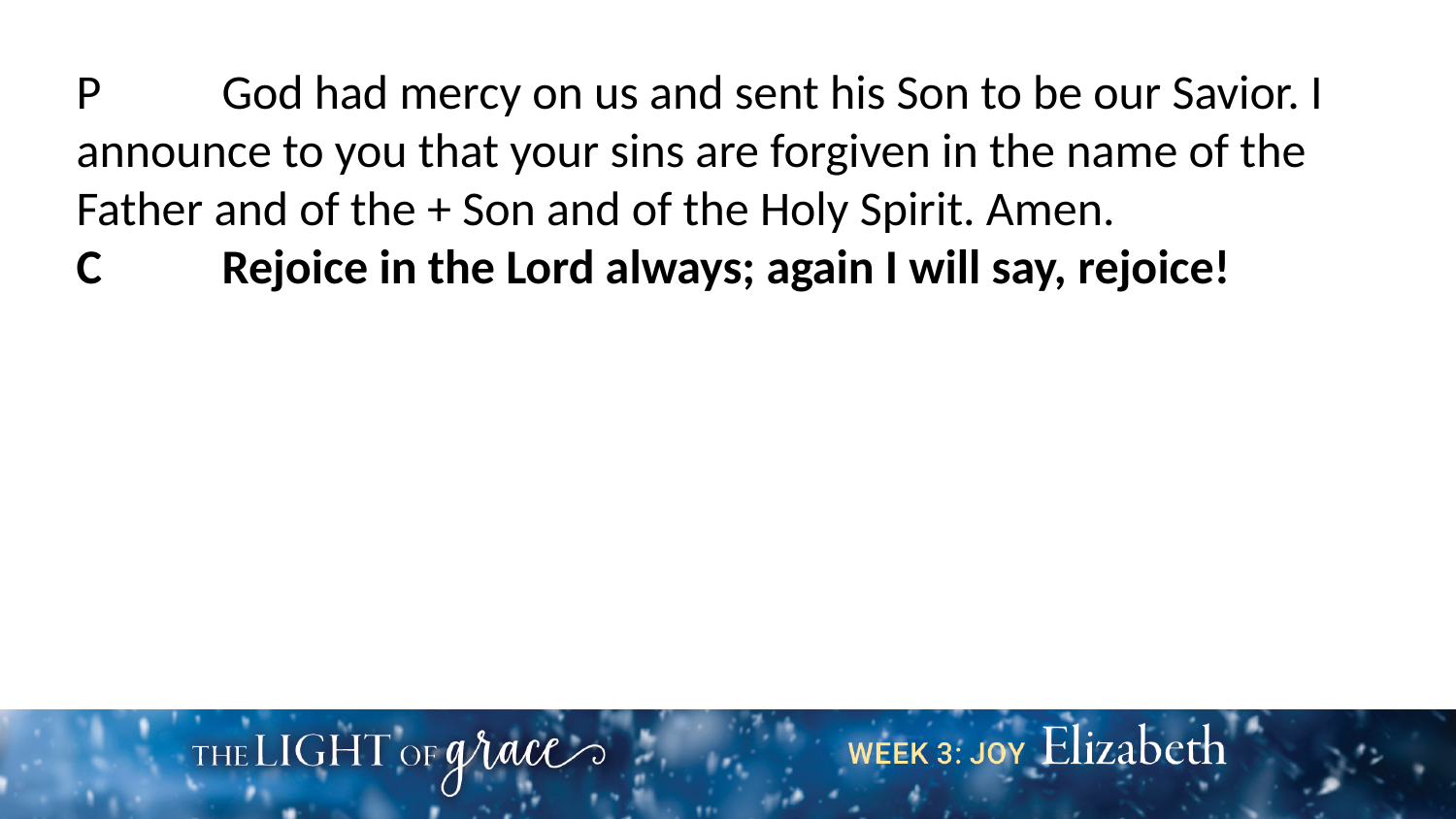

P	God had mercy on us and sent his Son to be our Savior. I announce to you that your sins are forgiven in the name of the Father and of the + Son and of the Holy Spirit. Amen.
C	Rejoice in the Lord always; again I will say, rejoice!